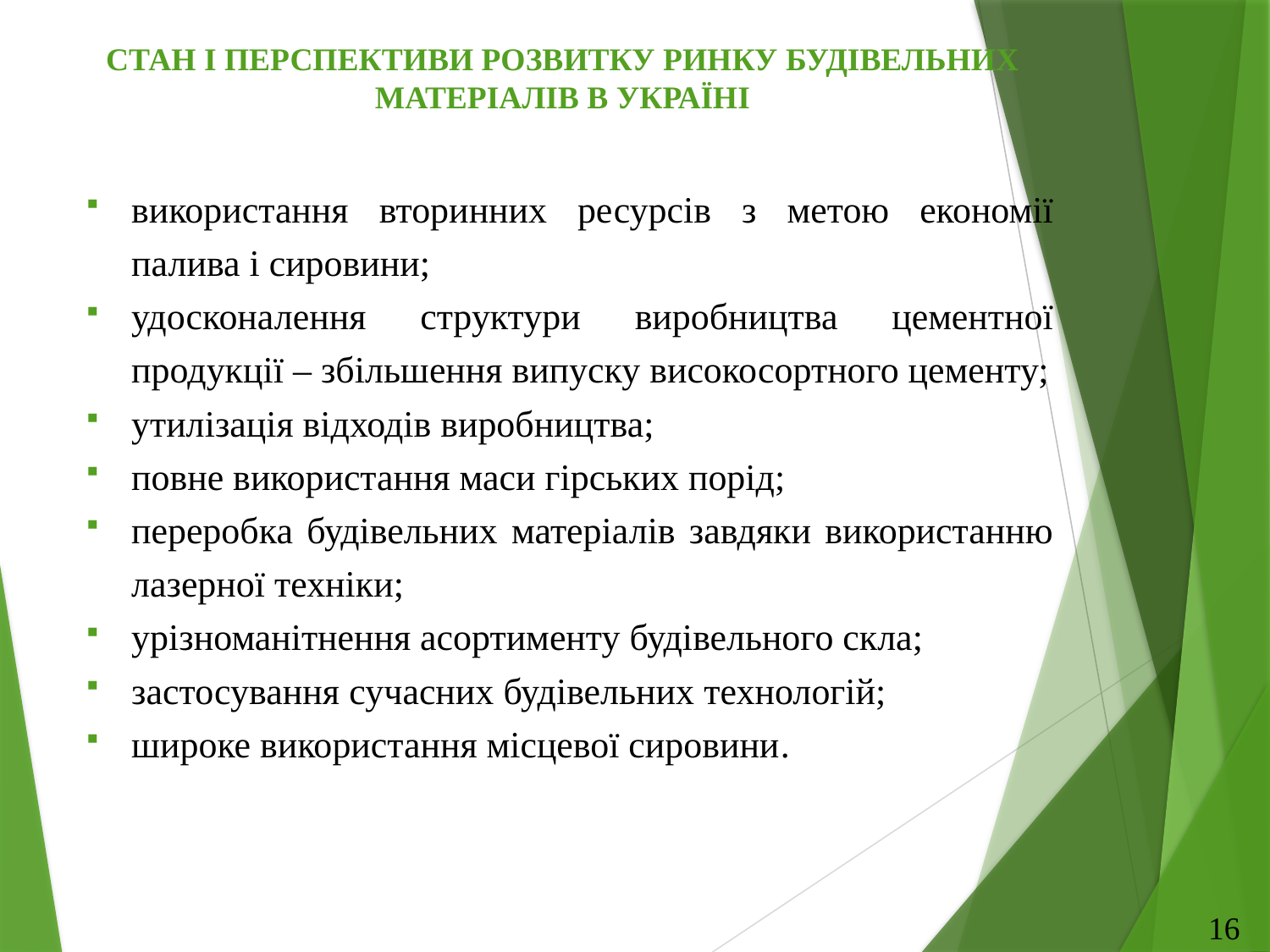

# СТАН І ПЕРСПЕКТИВИ РОЗВИТКУ РИНКУ БУДІВЕЛЬНИХ МАТЕРІАЛІВ В УКРАЇНІ
використання вторинних ресурсів з метою економії палива і сировини;
удосконалення структури виробництва цементної продукції – збільшення випуску високосортного цементу;
утилізація відходів виробництва;
повне використання маси гірських порід;
переробка будівельних матеріалів завдяки використанню лазерної техніки;
урізноманітнення асортименту будівельного скла;
застосування сучасних будівельних технологій;
широке використання місцевої сировини.

16